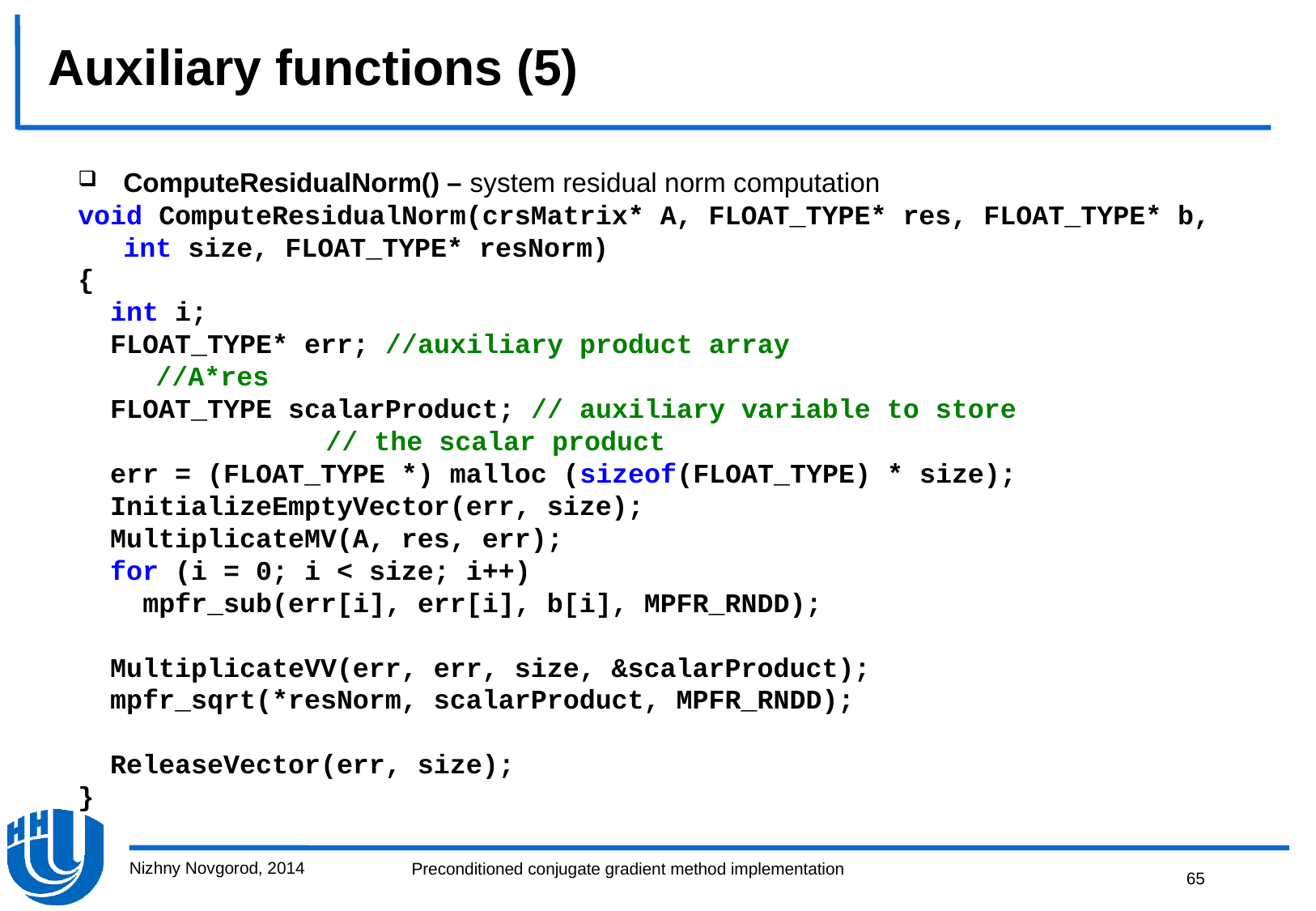

# Auxiliary functions (5)
ComputeResidualNorm() – system residual norm computation
void ComputeResidualNorm(crsMatrix* A, FLOAT_TYPE* res, FLOAT_TYPE* b, int size, FLOAT_TYPE* resNorm)
{
  int i;
  FLOAT_TYPE* err; //auxiliary product array    		    	    //A*res
  FLOAT_TYPE scalarProduct; // auxiliary variable to store			     // the scalar product
  err = (FLOAT_TYPE *) malloc (sizeof(FLOAT_TYPE) * size);
  InitializeEmptyVector(err, size);
  MultiplicateMV(A, res, err);
  for (i = 0; i < size; i++)
    mpfr_sub(err[i], err[i], b[i], MPFR_RNDD);

  MultiplicateVV(err, err, size, &scalarProduct);
  mpfr_sqrt(*resNorm, scalarProduct, MPFR_RNDD);

  ReleaseVector(err, size);
}

Nizhny Novgorod, 2014
65
Preconditioned conjugate gradient method implementation